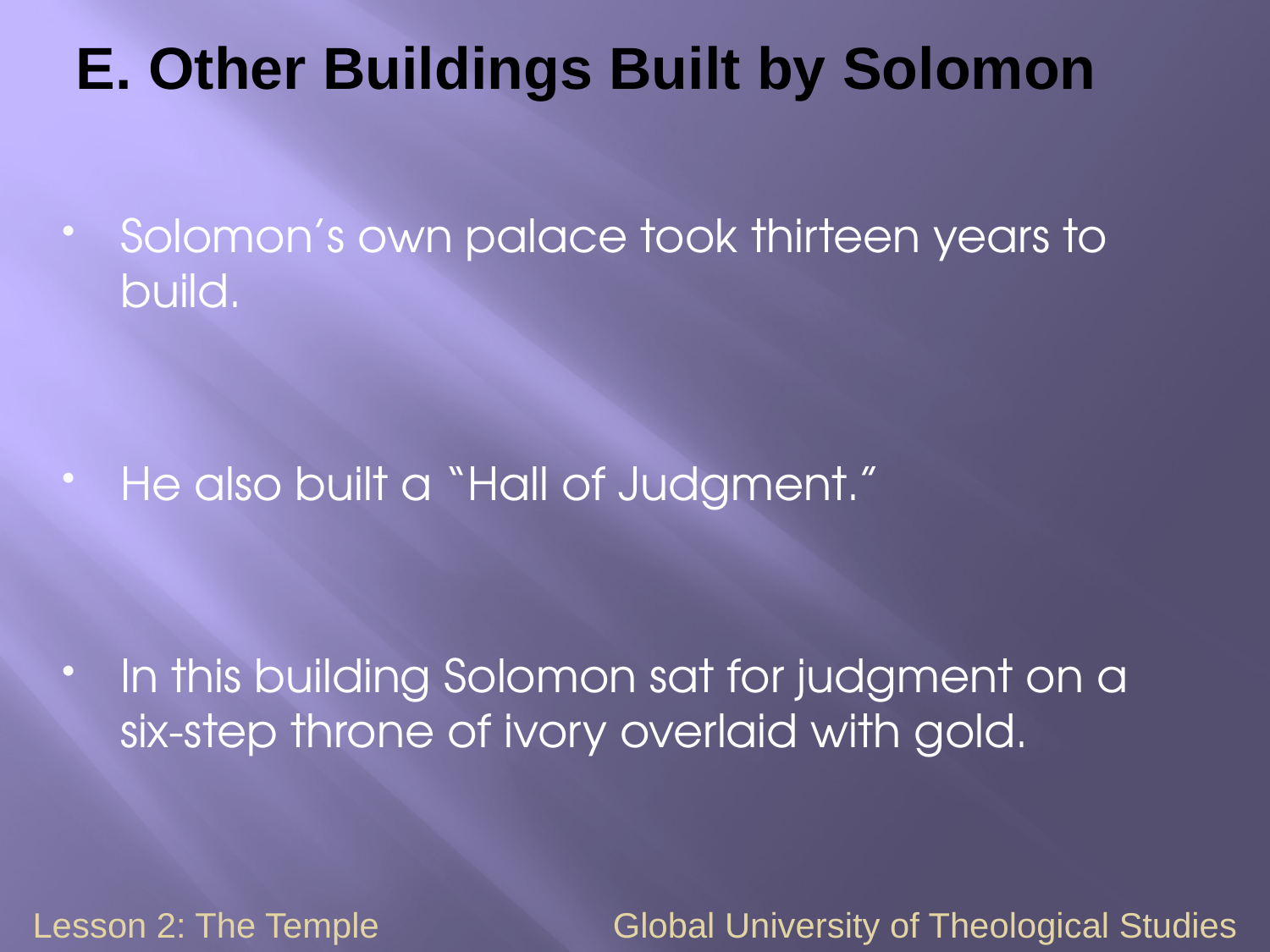

# E. Other Buildings Built by Solomon
Solomon’s own palace took thirteen years to build.

He also built a “Hall of Judgment.”

In this building Solomon sat for judgment on a six-step throne of ivory overlaid with gold.
Lesson 2: The Temple                        Global University of Theological Studies